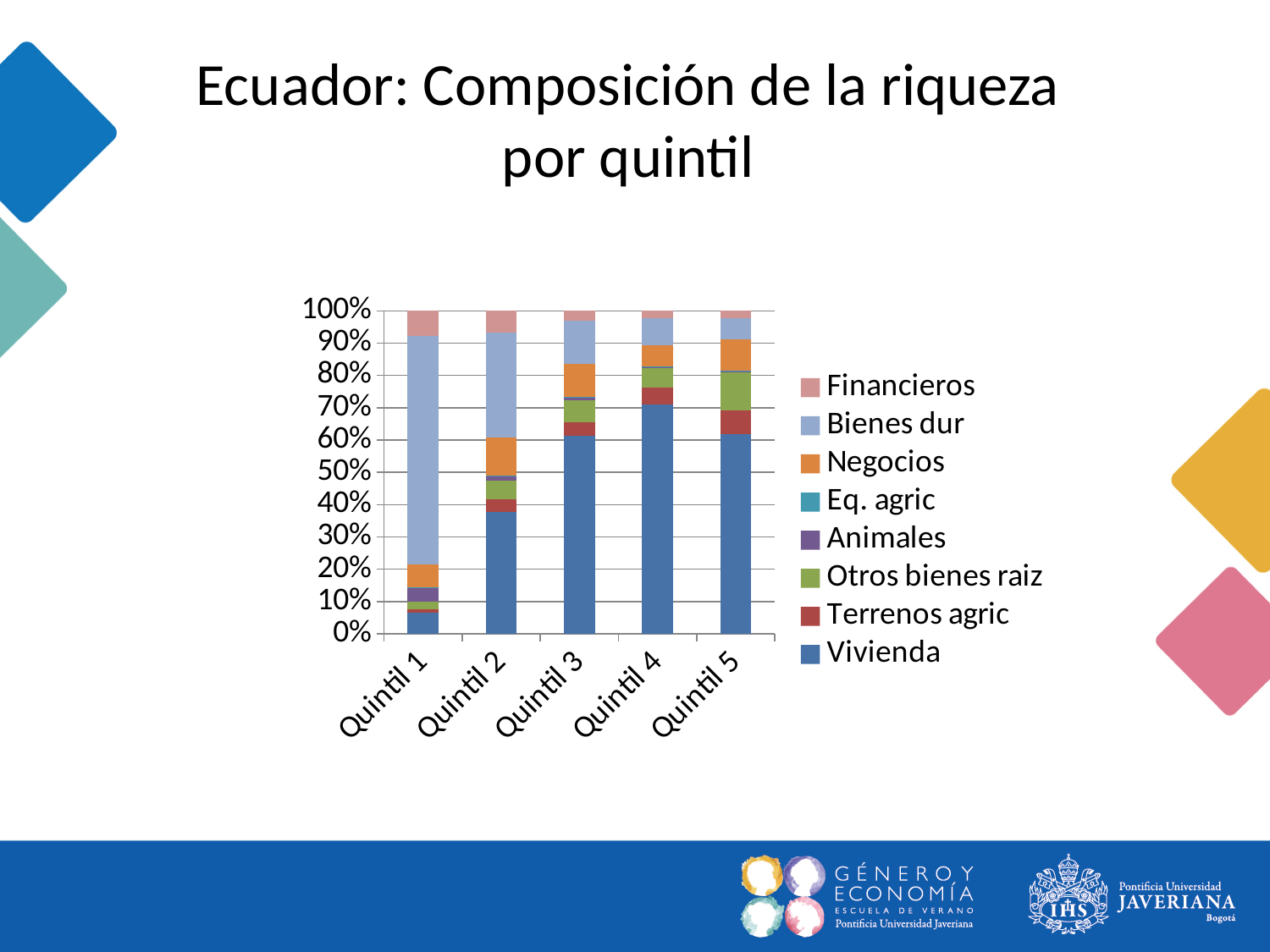

# Ecuador: Composición de la riqueza por quintil

### Chart

| Category | Vivienda | Terrenos agric | Otros bienes raiz | Animales | Eq. agric | Negocios | Bienes dur | Financieros |
|---|---|---|---|---|---|---|---|---|
| Quintil 1 | 6.5 | 1.0 | 2.3 | 4.2 | 0.4 | 7.0 | 70.8 | 7.7 |
| Quintil 2 | 37.6 | 4.0 | 5.9 | 1.4 | 0.2 | 11.7 | 32.5 | 6.7 |
| Quintil 3 | 61.3 | 4.2 | 7.0 | 0.7 | 0.1 | 10.3 | 13.4 | 3.1 |
| Quintil 4 | 70.9 | 5.3 | 6.1 | 0.5 | 0.1 | 6.4 | 8.4 | 2.3 |
| Quintil 5 | 61.8 | 7.4 | 11.8 | 0.3 | 0.1 | 9.7 | 6.7 | 2.2 |